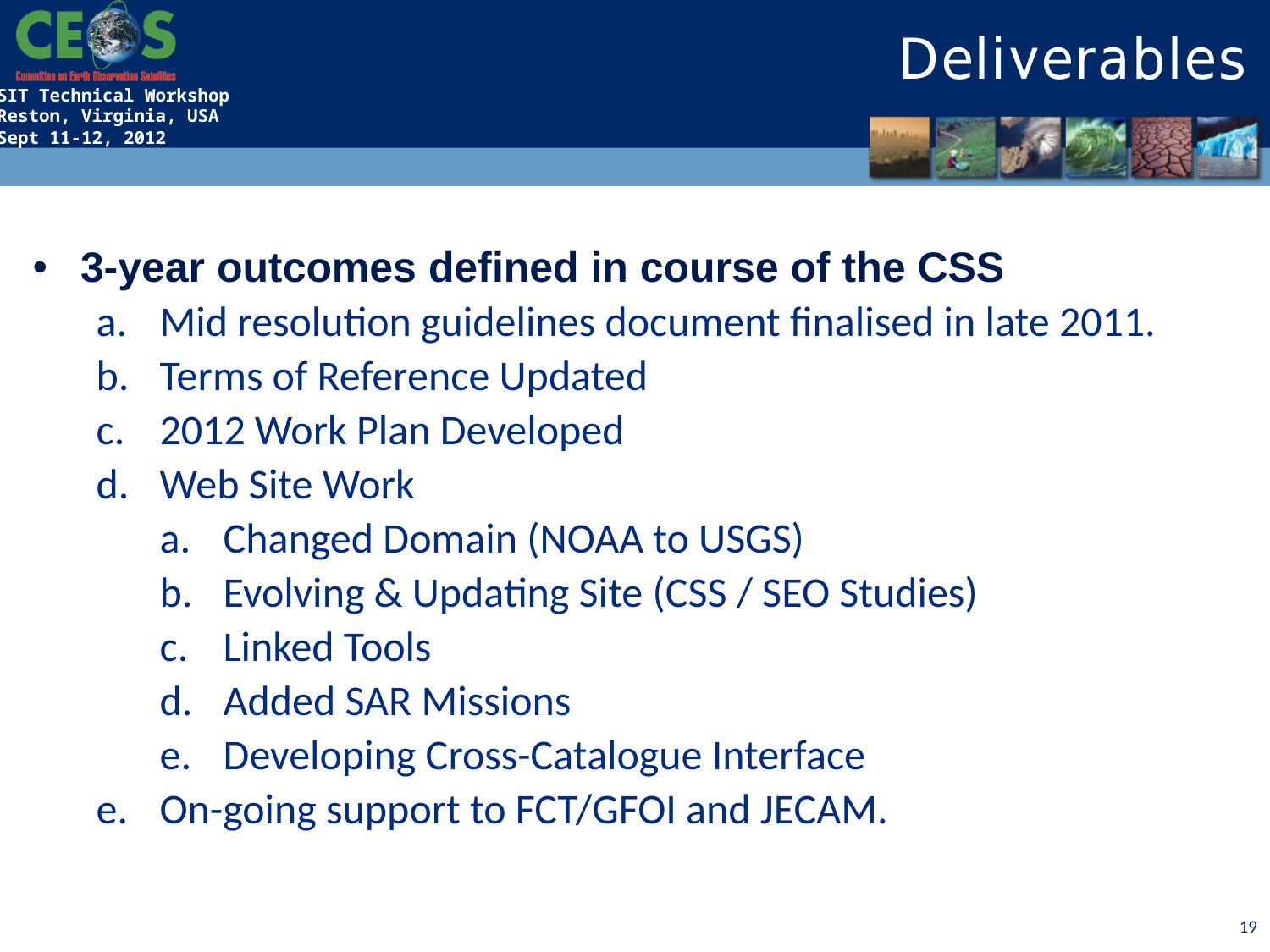

Deliverables
3-year outcomes defined in course of the CSS
Mid resolution guidelines document finalised in late 2011.
Terms of Reference Updated
2012 Work Plan Developed
Web Site Work
Changed Domain (NOAA to USGS)
Evolving & Updating Site (CSS / SEO Studies)
Linked Tools
Added SAR Missions
Developing Cross-Catalogue Interface
On-going support to FCT/GFOI and JECAM.
19